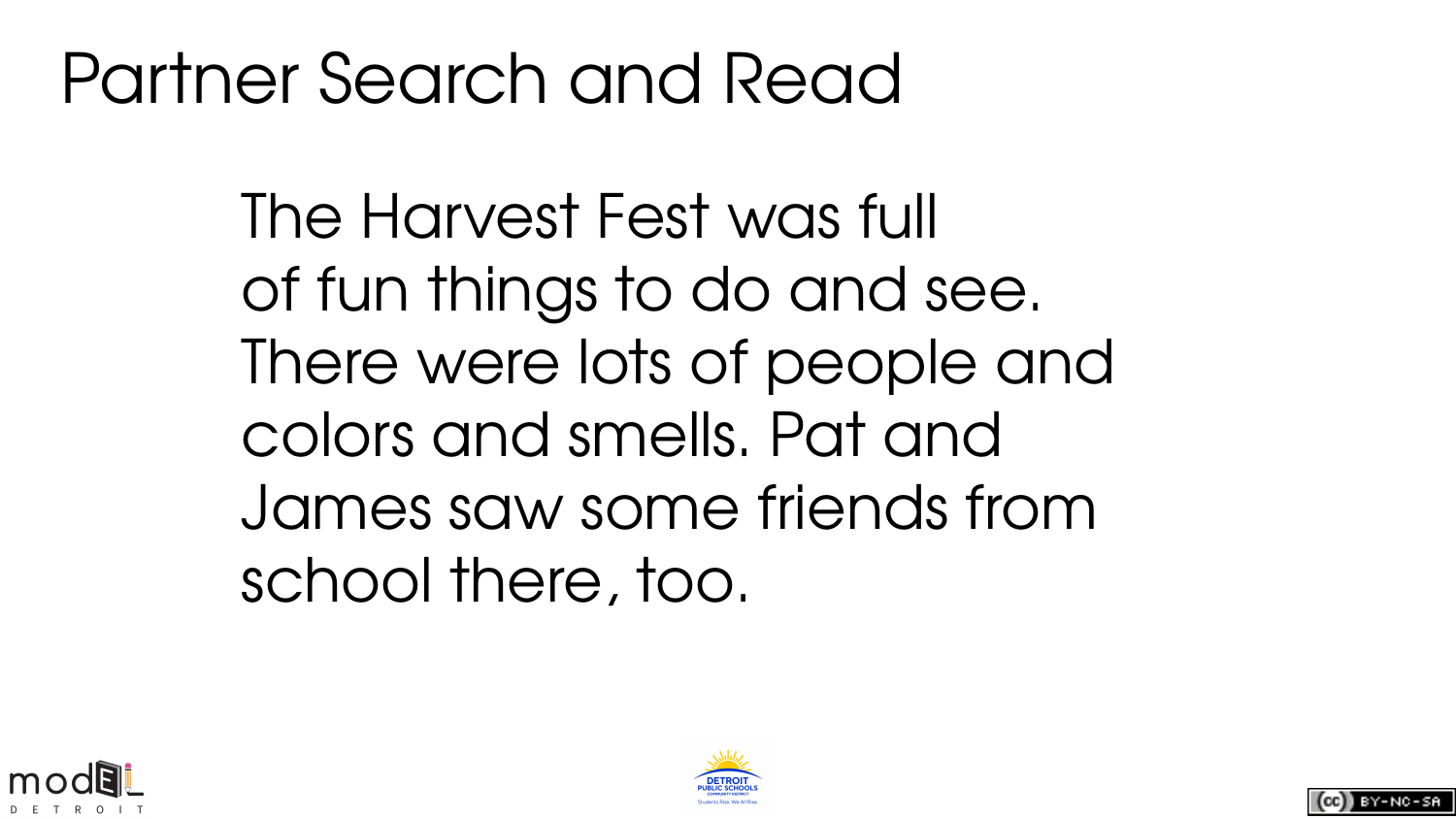

# Partner Search and Read

The Harvest Fest was full
of fun things to do and see.
There were lots of people and
colors and smells. Pat and
James saw some friends from
school there, too.